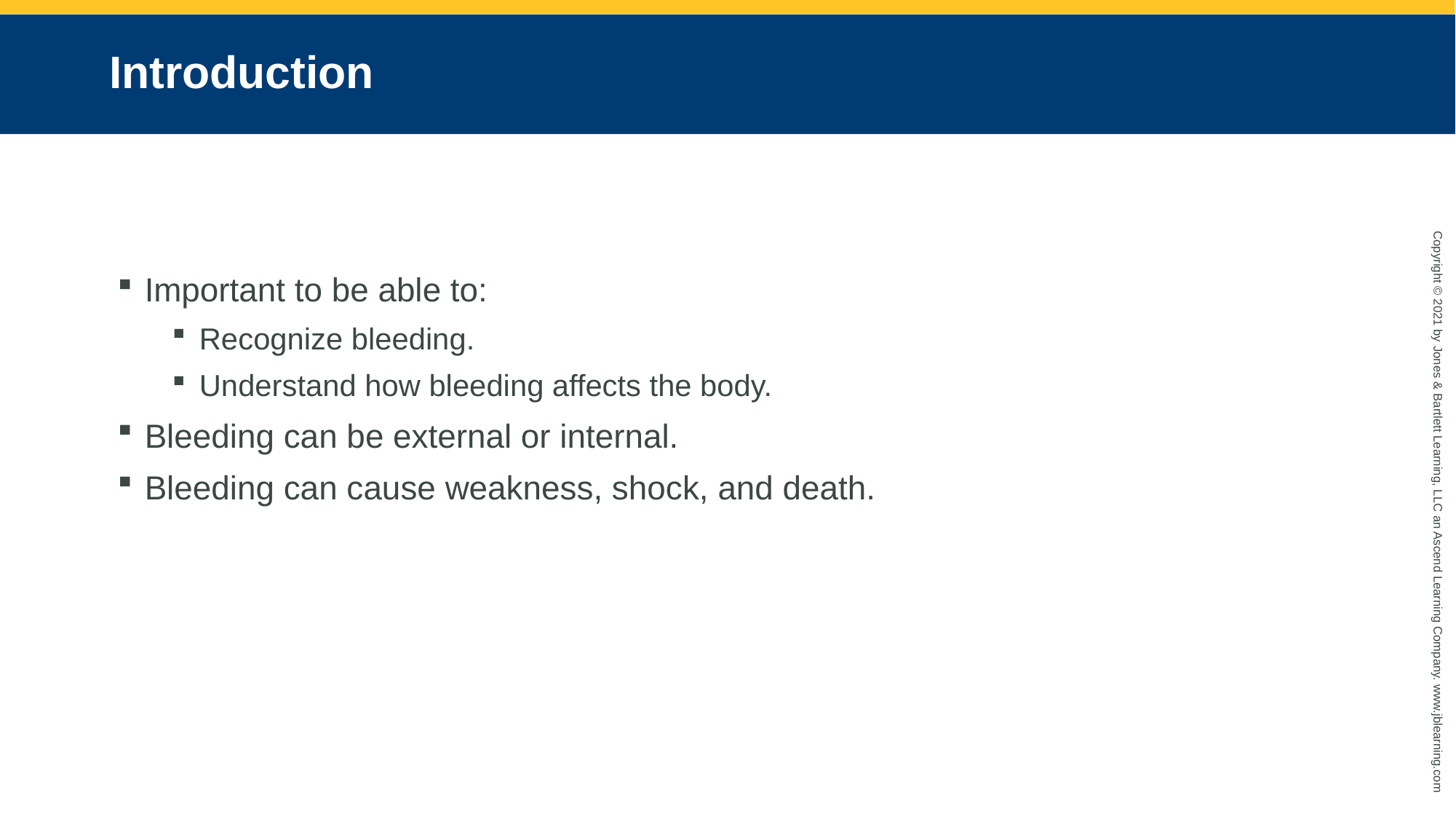

# Introduction
Important to be able to:
Recognize bleeding.
Understand how bleeding affects the body.
Bleeding can be external or internal.
Bleeding can cause weakness, shock, and death.